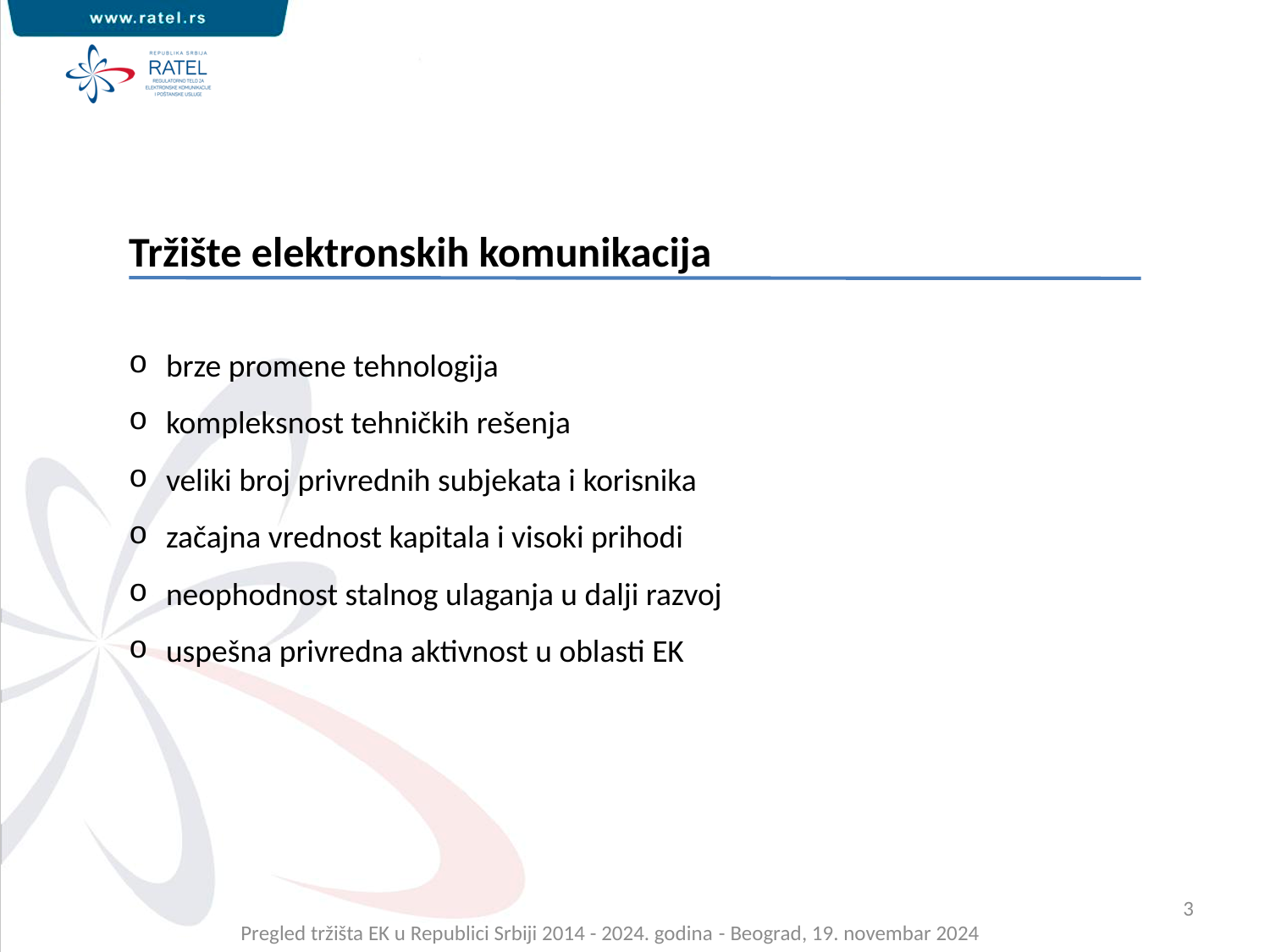

Tržište elektronskih komunikacija

 brze promene tehnologija
 kompleksnost tehničkih rešenja
 veliki broj privrednih subjekata i korisnika
 začajna vrednost kapitala i visoki prihodi
 neophodnost stalnog ulaganja u dalji razvoj
 uspešna privredna aktivnost u oblasti EK

3
Pregled tržišta EK u Republici Srbiji 2014 - 2024. godina - Beograd, 19. novembar 2024